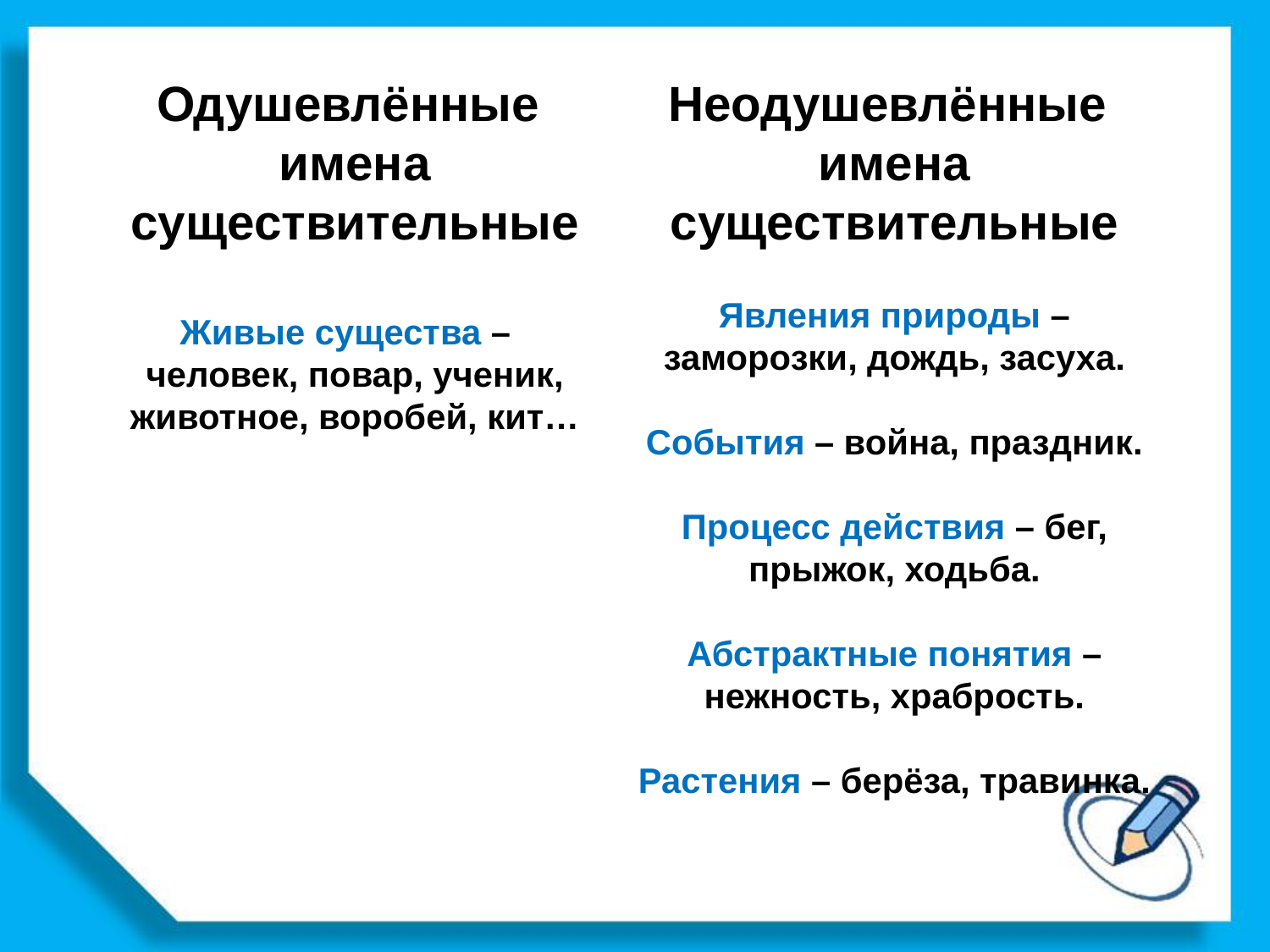

Одушевлённые
имена существительные

Живые существа –
человек, повар, ученик,
животное, воробей, кит…

Неодушевлённые
имена существительные

Явления природы – заморозки, дождь, засуха.

События – война, праздник.

Процесс действия – бег, прыжок, ходьба.

Абстрактные понятия – нежность, храбрость.

Растения – берёза, травинка.